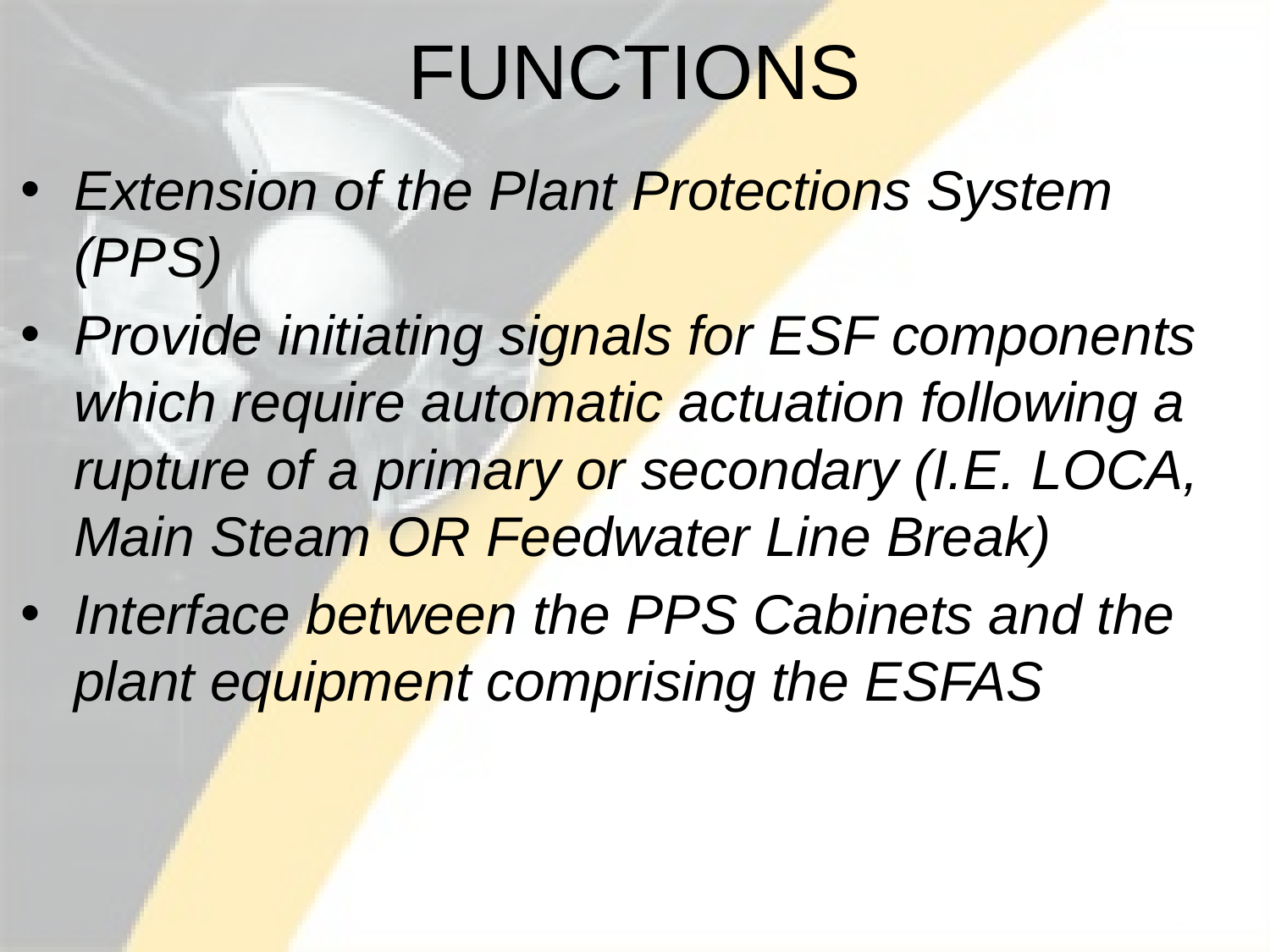

# FUNCTIONS
Extension of the Plant Protections System (PPS)
Provide initiating signals for ESF components which require automatic actuation following a rupture of a primary or secondary (I.E. LOCA, Main Steam OR Feedwater Line Break)
Interface between the PPS Cabinets and the plant equipment comprising the ESFAS
Pg. 2